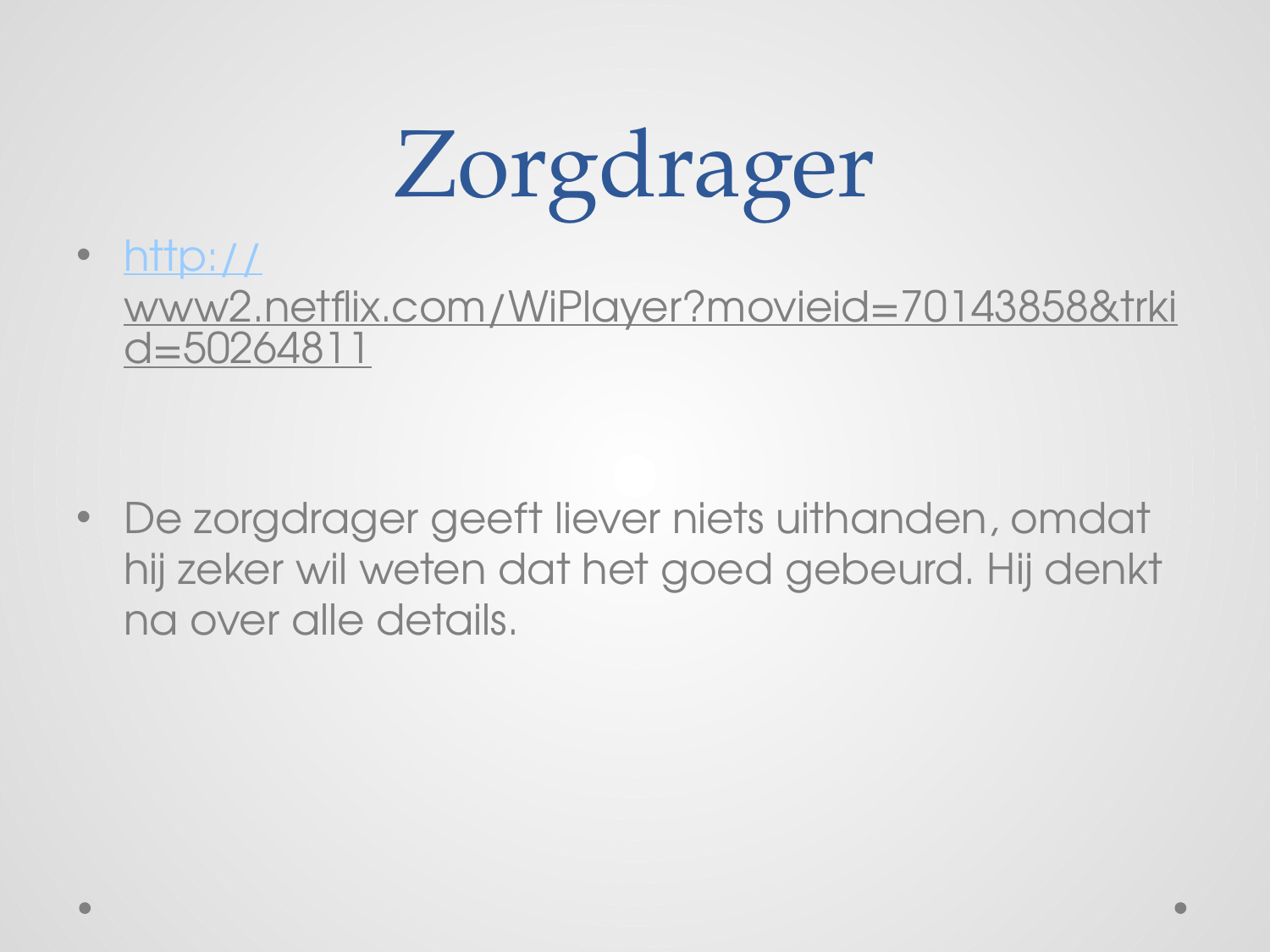

# Zorgdrager
http://www2.netflix.com/WiPlayer?movieid=70143858&trkid=50264811

De zorgdrager geeft liever niets uithanden, omdat hij zeker wil weten dat het goed gebeurd. Hij denkt na over alle details.